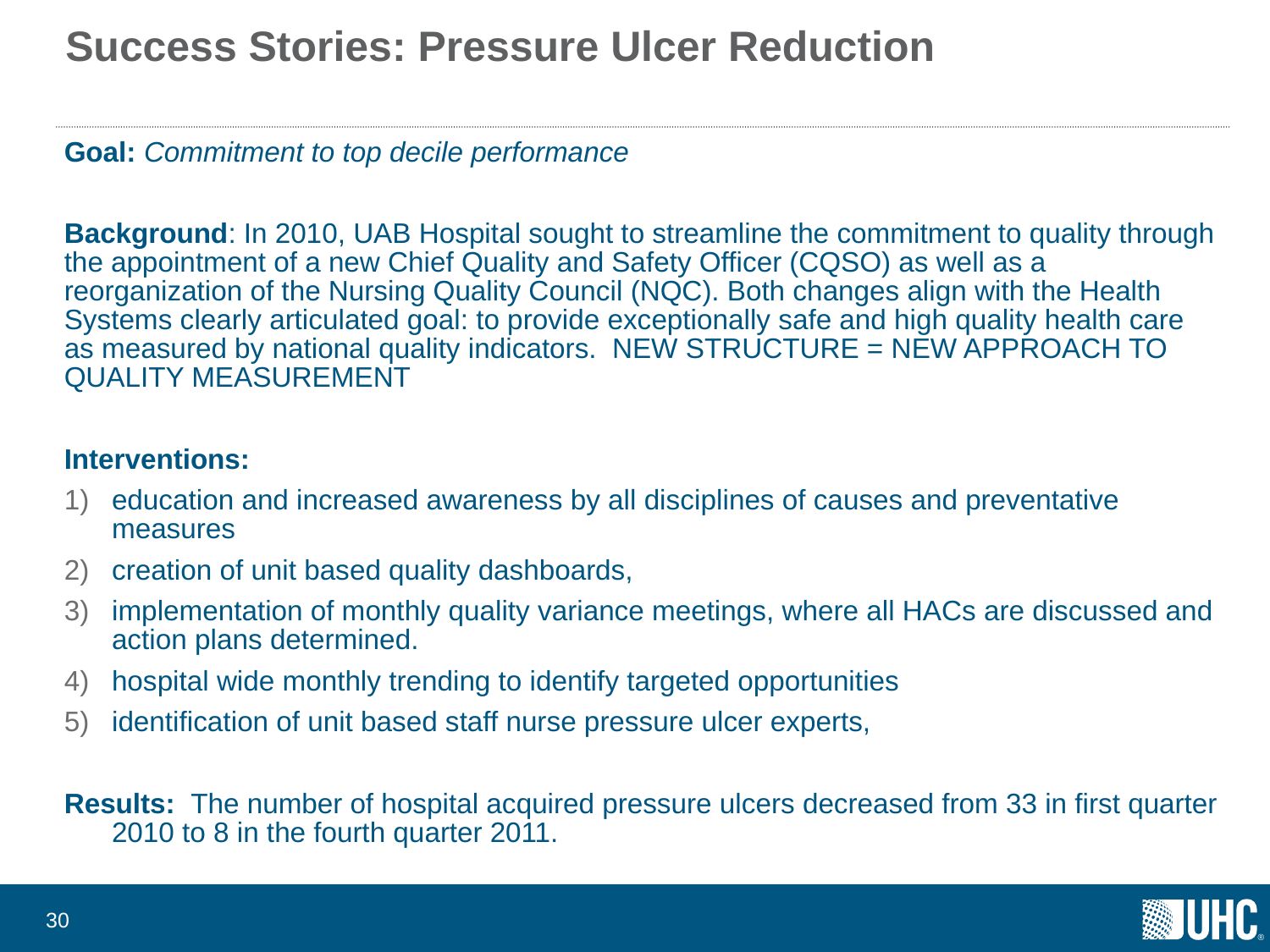

# Success Stories: Pressure Ulcer Reduction
Goal: Commitment to top decile performance

Background: In 2010, UAB Hospital sought to streamline the commitment to quality through the appointment of a new Chief Quality and Safety Officer (CQSO) as well as a reorganization of the Nursing Quality Council (NQC). Both changes align with the Health Systems clearly articulated goal: to provide exceptionally safe and high quality health care as measured by national quality indicators.  NEW STRUCTURE = NEW APPROACH TO QUALITY MEASUREMENT

Interventions:
education and increased awareness by all disciplines of causes and preventative measures
creation of unit based quality dashboards,
implementation of monthly quality variance meetings, where all HACs are discussed and action plans determined.
hospital wide monthly trending to identify targeted opportunities
identification of unit based staff nurse pressure ulcer experts,

Results:  The number of hospital acquired pressure ulcers decreased from 33 in first quarter 2010 to 8 in the fourth quarter 2011.

30